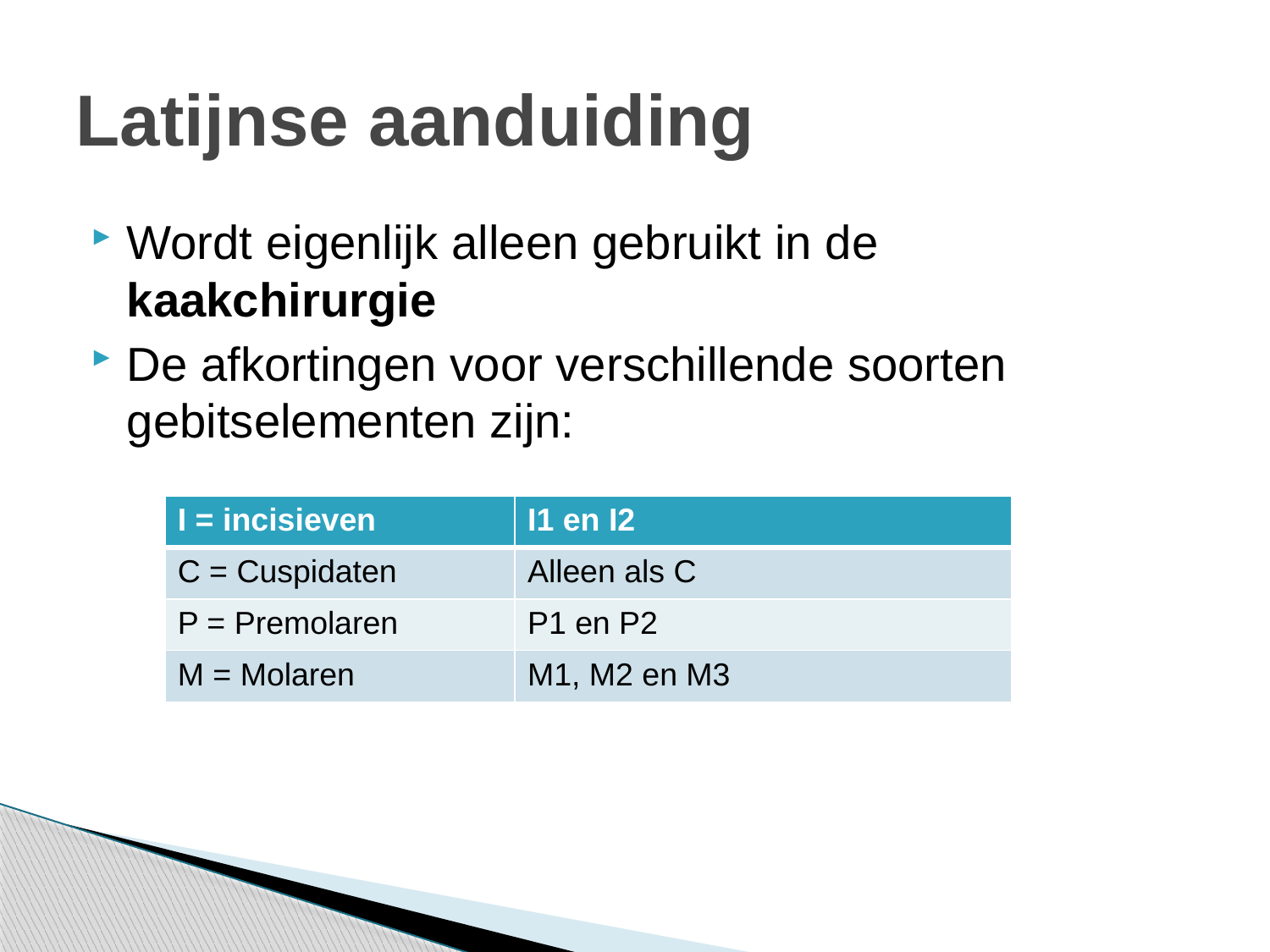

# Latijnse aanduiding
Wordt eigenlijk alleen gebruikt in de kaakchirurgie
De afkortingen voor verschillende soorten gebitselementen zijn:

| I = incisieven | I1 en I2 |
| --- | --- |
| C = Cuspidaten | Alleen als C |
| P = Premolaren | P1 en P2 |
| M = Molaren | M1, M2 en M3 |